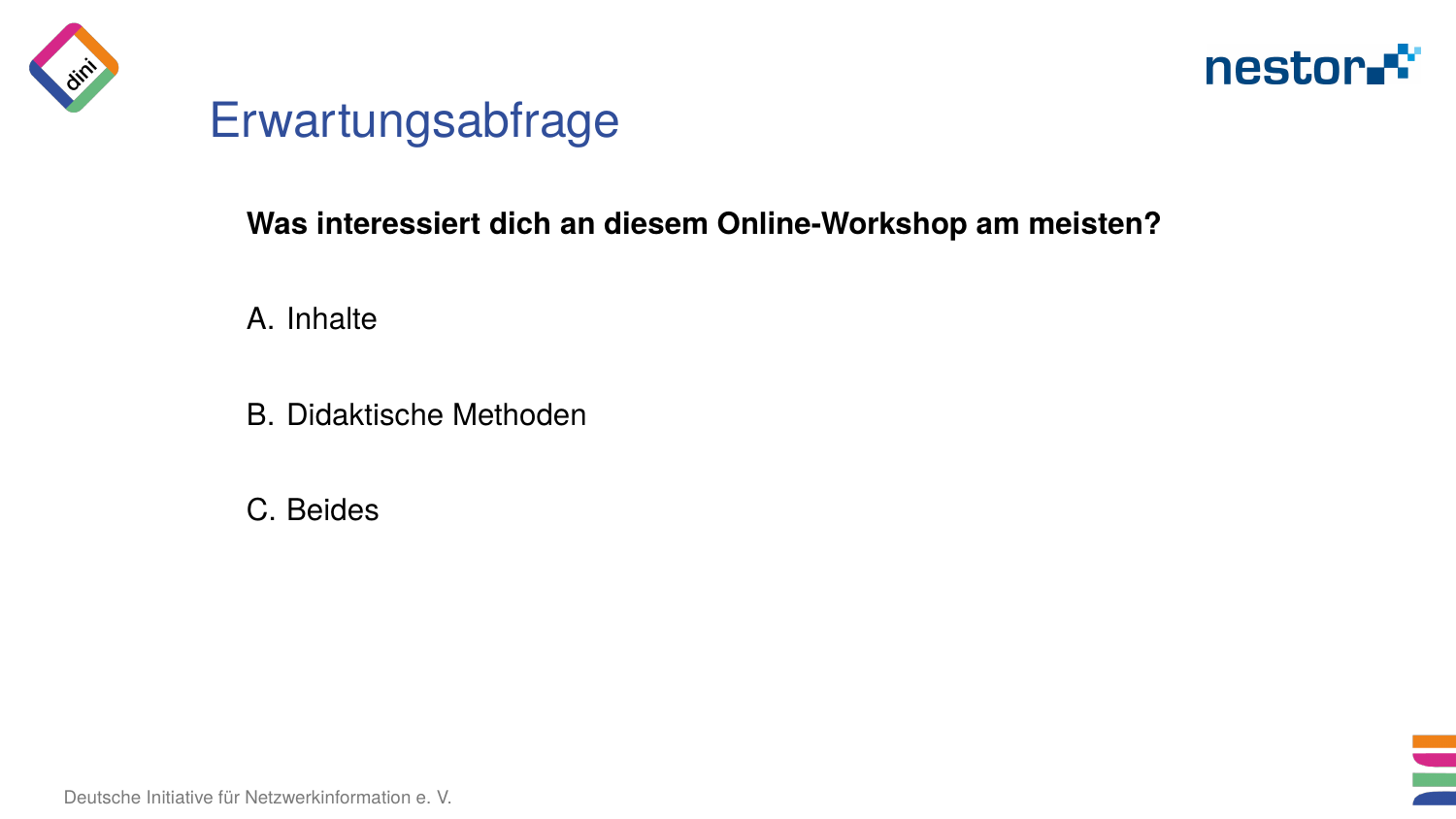

# Erwartungsabfrage
Was interessiert dich an diesem Online-Workshop am meisten?

Inhalte

Didaktische Methoden

Beides